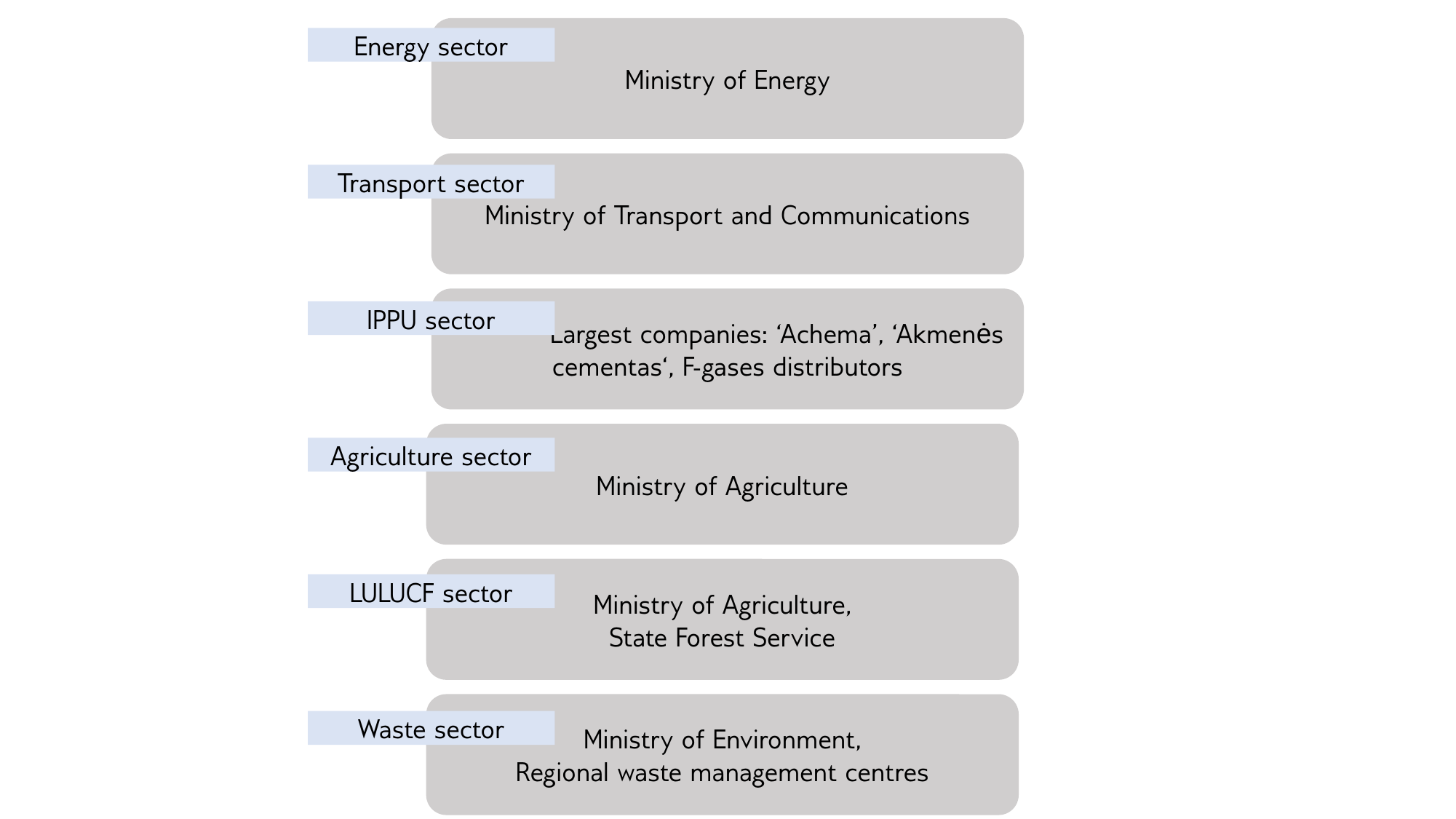

Ministry of Energy
Energy sector
Transport sector
            Largest companies: ‘Achema’, ‘Akmenės cementas‘, F-gases distributors
IPPU sector
Ministry of Agriculture
Agriculture sector
Ministry of Agriculture,
State Forest Service
LULUCF sector
Ministry of Environment,
Regional waste management centres
Waste sector
Ministry of Transport and Communications